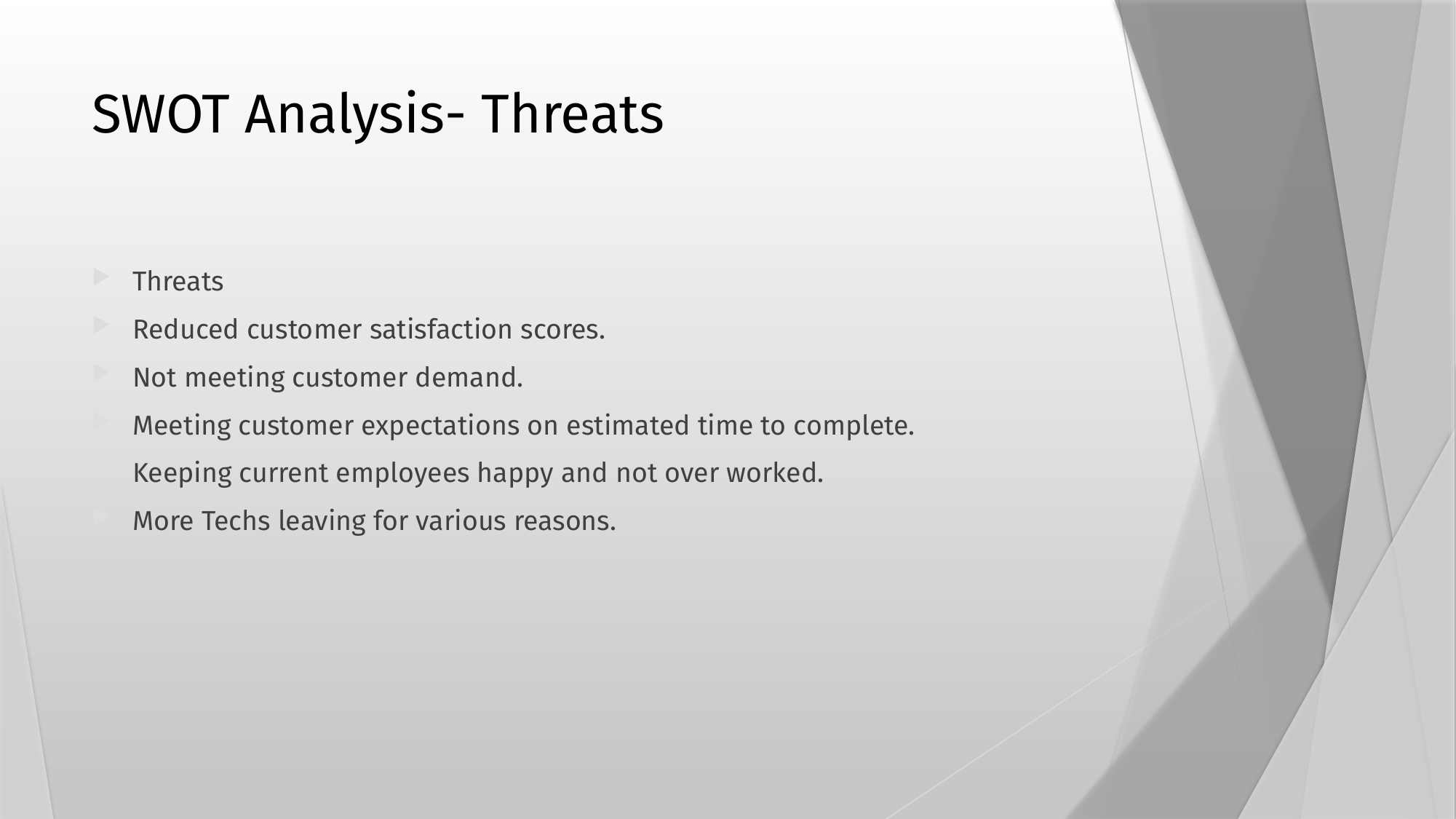

# SWOT Analysis- Threats
Threats
Reduced customer satisfaction scores.
Not meeting customer demand.
Meeting customer expectations on estimated time to complete.
Keeping current employees happy and not over worked.
More Techs leaving for various reasons.